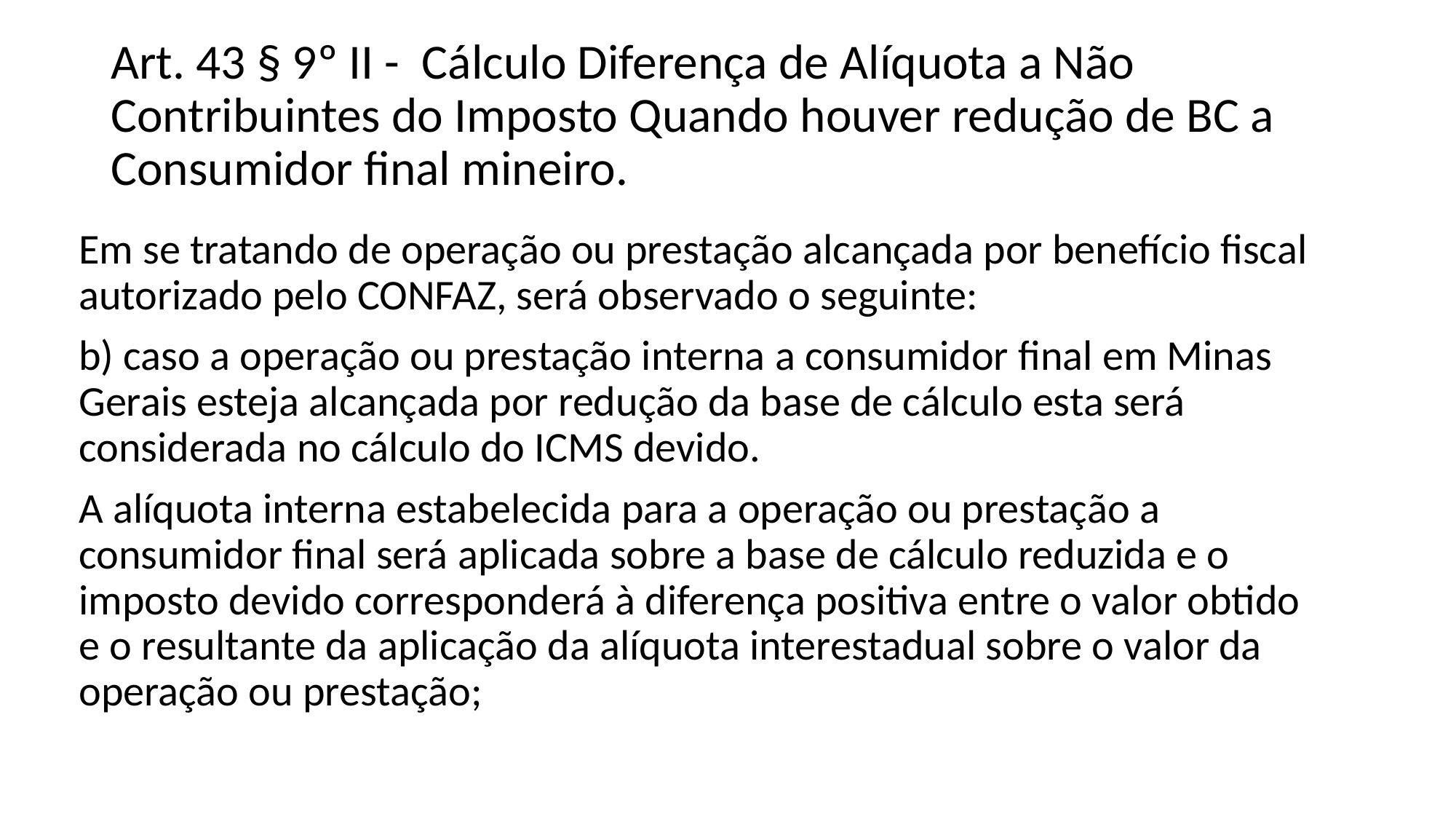

# Art. 43 § 9º II -  Cálculo Diferença de Alíquota a Não Contribuintes do Imposto Quando houver redução de BC a Consumidor final mineiro.
Em se tratando de operação ou prestação alcançada por benefício fiscal autorizado pelo CONFAZ, será observado o seguinte:
b) caso a operação ou prestação interna a consumidor final em Minas Gerais esteja alcançada por redução da base de cálculo esta será considerada no cálculo do ICMS devido.
A alíquota interna estabelecida para a operação ou prestação a consumidor final será aplicada sobre a base de cálculo reduzida e o imposto devido corresponderá à diferença positiva entre o valor obtido e o resultante da aplicação da alíquota interestadual sobre o valor da operação ou prestação;